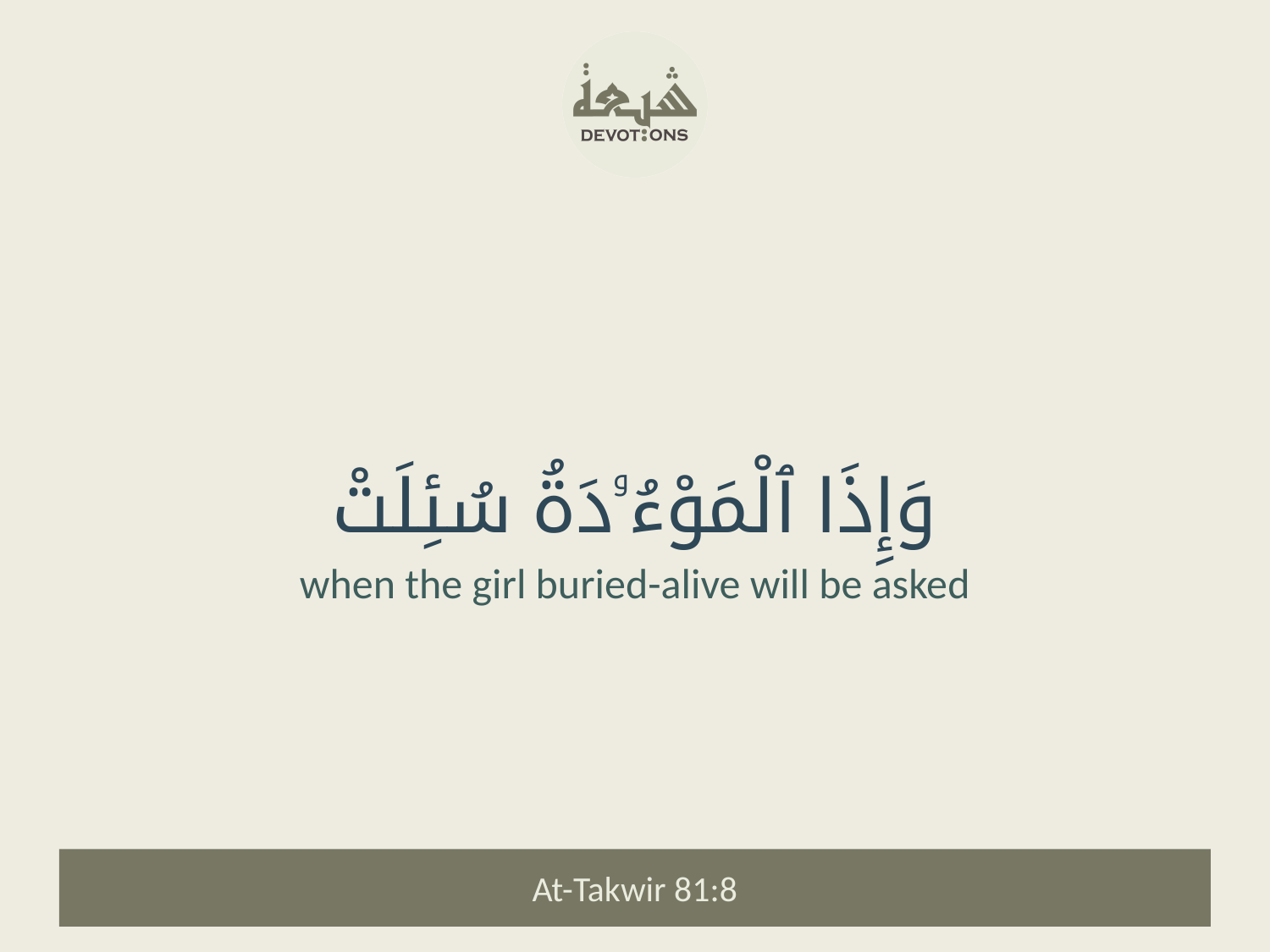

وَإِذَا ٱلْمَوْءُۥدَةُ سُئِلَتْ
when the girl buried-alive will be asked
At-Takwir 81:8